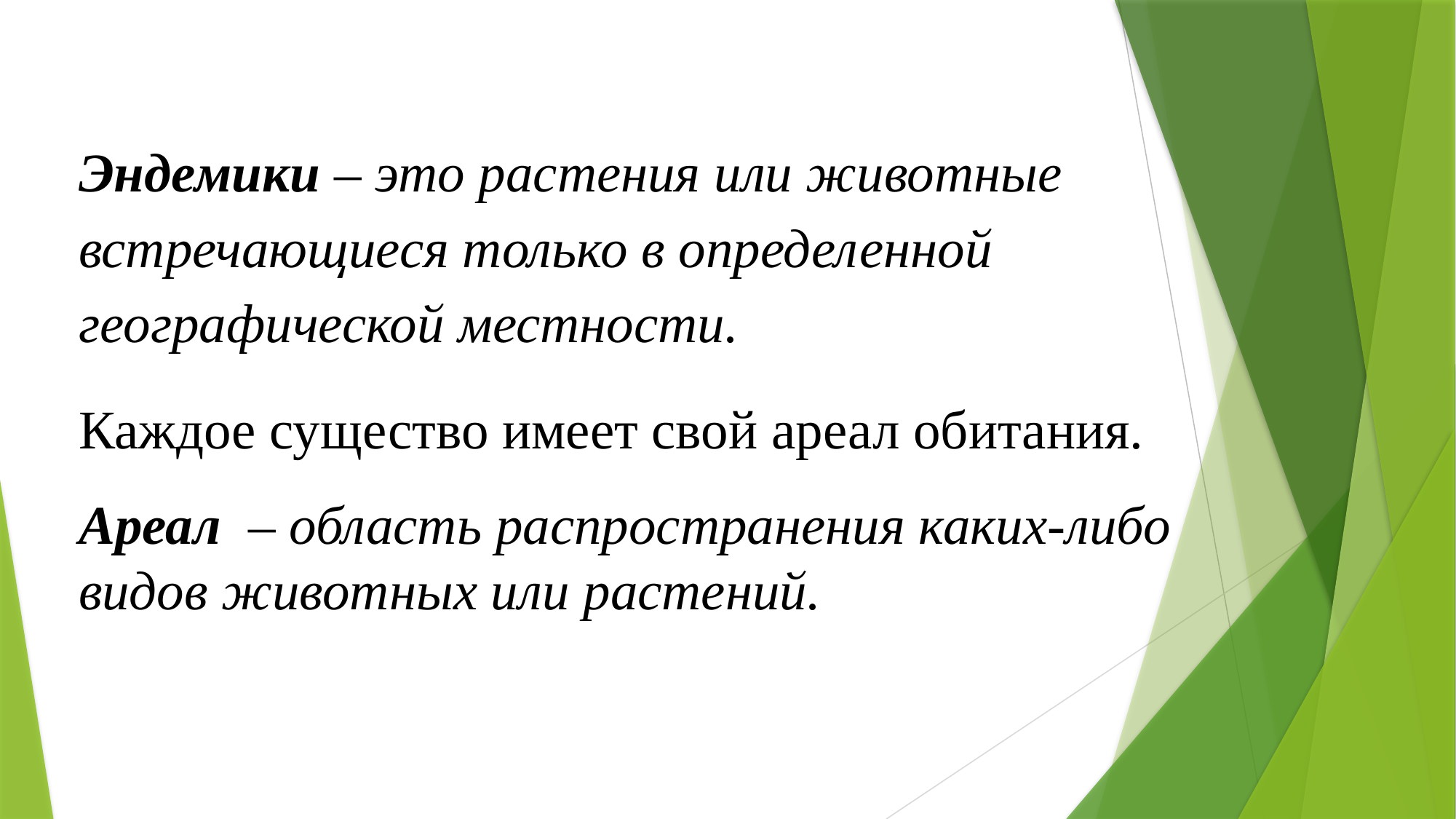

Эндемики – это растения или животные встречающиеся только в определенной географической местности.
Каждое существо имеет свой ареал обитания.
Ареал  – область распространения каких-либо видов животных или растений.